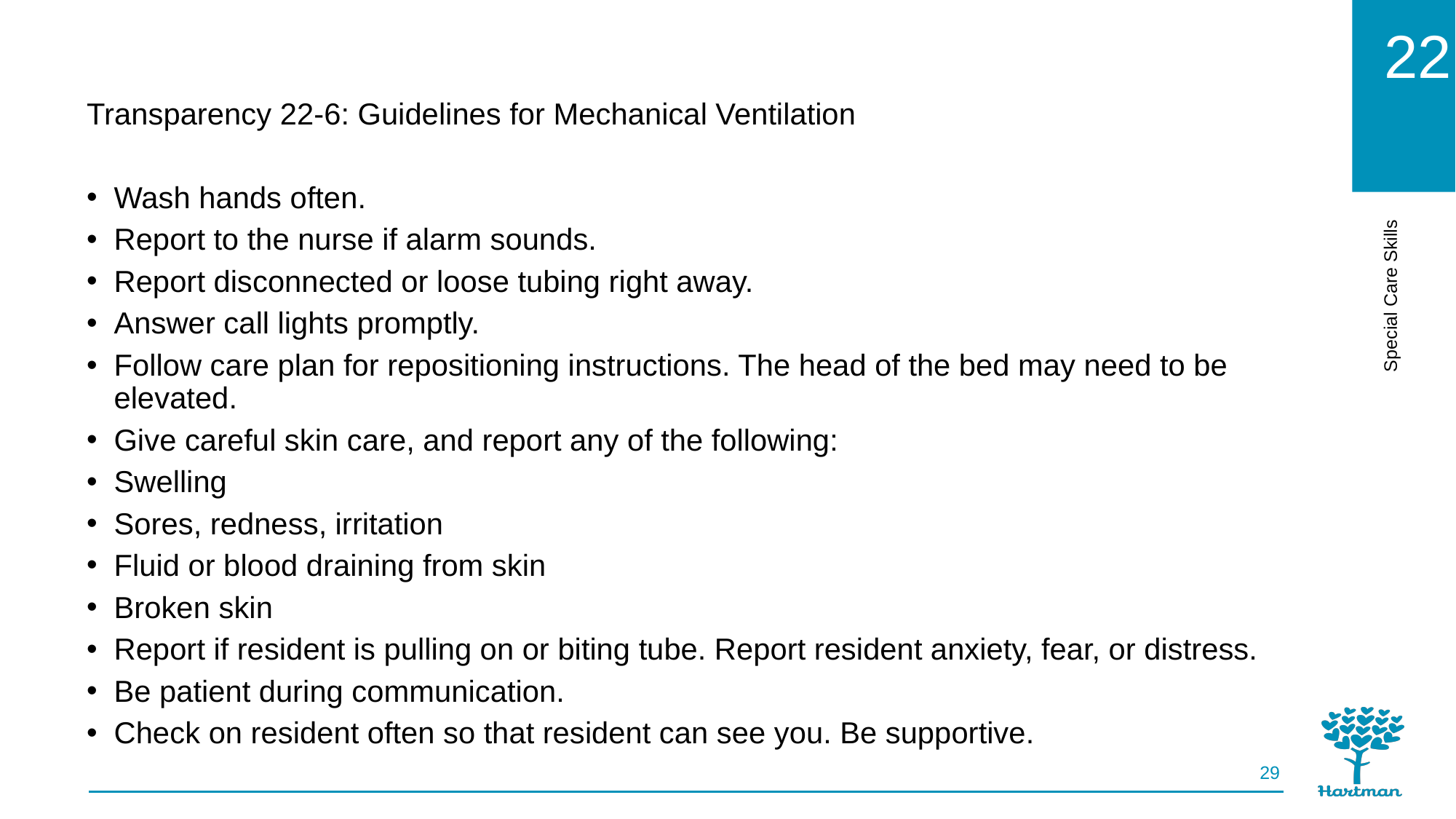

Transparency 22-6: Guidelines for Mechanical Ventilation

Wash hands often.
Report to the nurse if alarm sounds.
Report disconnected or loose tubing right away.
Answer call lights promptly.
Follow care plan for repositioning instructions. The head of the bed may need to be elevated.
Give careful skin care, and report any of the following:
Swelling
Sores, redness, irritation
Fluid or blood draining from skin
Broken skin
Report if resident is pulling on or biting tube. Report resident anxiety, fear, or distress.
Be patient during communication.
Check on resident often so that resident can see you. Be supportive.

29